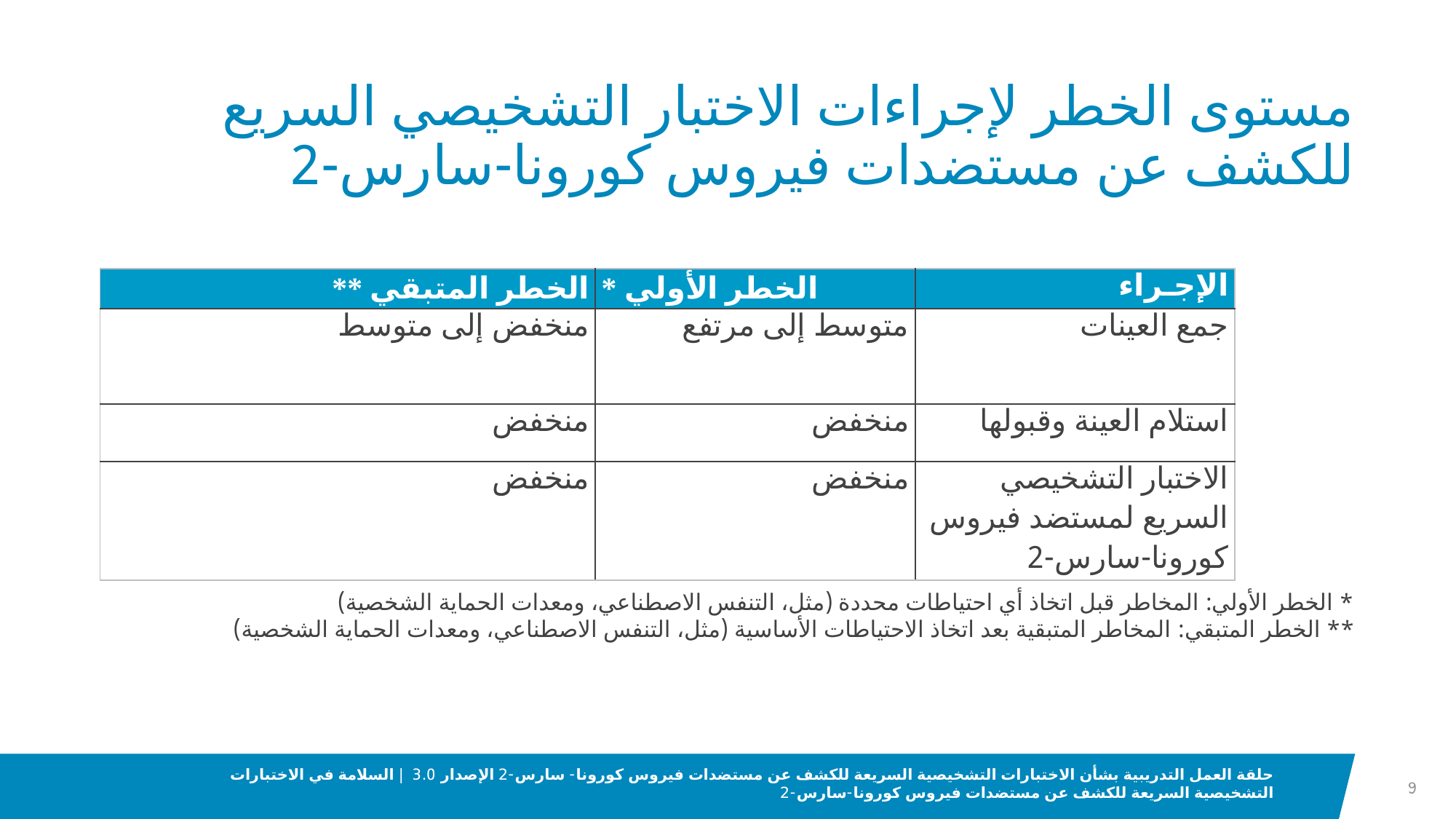

# مستوى الخطر لإجراءات الاختبار التشخيصي السريع للكشف عن مستضدات فيروس كورونا-سارس-2

| الخطر المتبقي \*\* | الخطر الأولي \* | الإجـراء |
| --- | --- | --- |
| منخفض إلى متوسط | ‫متوسط إلى مرتفع‬ | جمع العينات |
| منخفض | منخفض | استلام العينة وقبولها |
| منخفض | منخفض | الاختبار التشخيصي السريع لمستضد فيروس كورونا-سارس-2 |
* الخطر الأولي: المخاطر قبل اتخاذ أي احتياطات محددة (مثل، التنفس الاصطناعي، ومعدات الحماية الشخصية)
** الخطر المتبقي: المخاطر المتبقية بعد اتخاذ الاحتياطات الأساسية (مثل، التنفس الاصطناعي، ومعدات الحماية الشخصية)
9
حلقة العمل التدريبية بشأن الاختبارات التشخيصية السريعة للكشف عن مستضدات فيروس كورونا- سارس-2 الإصدار 3.0 | السلامة في الاختبارات التشخيصية السريعة للكشف عن مستضدات فيروس كورونا-سارس-2